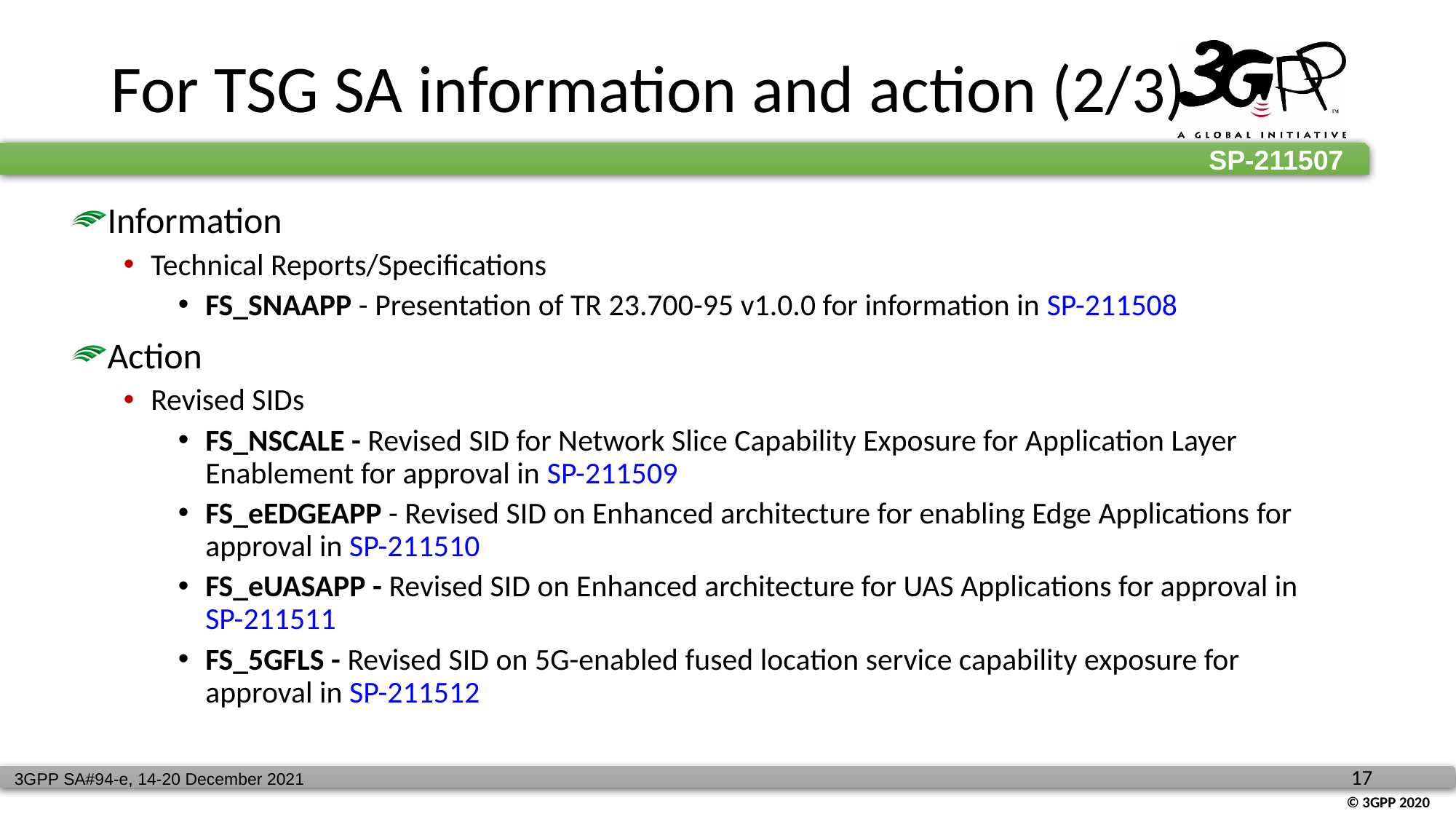

# For TSG SA information and action (2/3)
Information
Technical Reports/Specifications
FS_SNAAPP - Presentation of TR 23.700-95 v1.0.0 for information in SP-211508
Action
Revised SIDs
FS_NSCALE - Revised SID for Network Slice Capability Exposure for Application Layer Enablement for approval in SP-211509
FS_eEDGEAPP - Revised SID on Enhanced architecture for enabling Edge Applications for approval in SP-211510
FS_eUASAPP - Revised SID on Enhanced architecture for UAS Applications for approval in SP-211511
FS_5GFLS - Revised SID on 5G-enabled fused location service capability exposure for approval in SP-211512